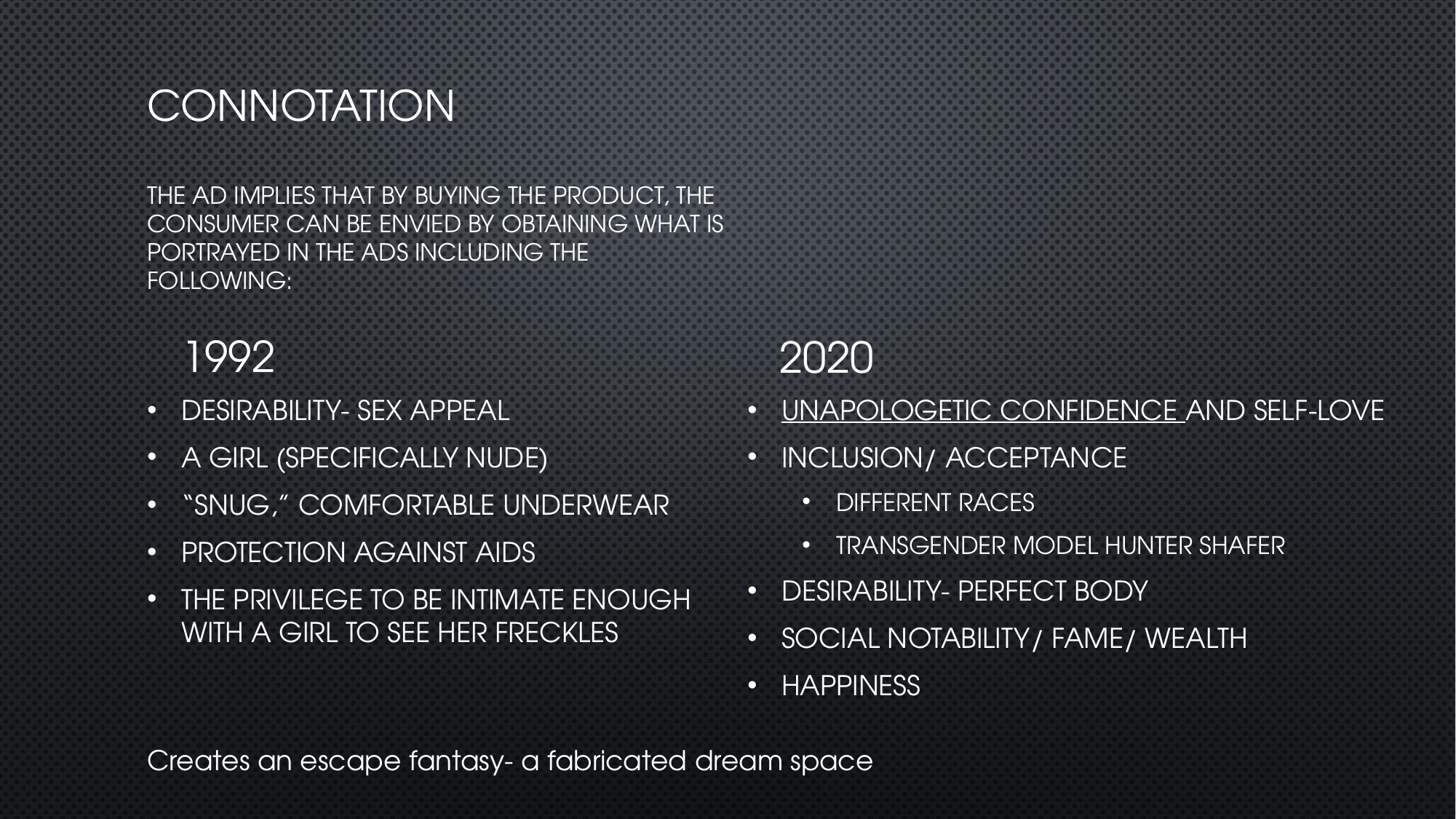

# Connotation The ad implies that by buying the product, the consumer can be envied by obtaining what is portrayed in the ads including the following:
1992
2020
Desirability- sex appeal
A girl (specifically nude)
“Snug,” comfortable underwear
Protection against aids
The privilege to be intimate enough with a girl to see her freckles
Unapologetic confidence and Self-love
Inclusion/ acceptance
different races
Transgender model Hunter Shafer
Desirability- perfect body
social notability/ fame/ wealth
Happiness

Creates an escape fantasy- a fabricated dream space